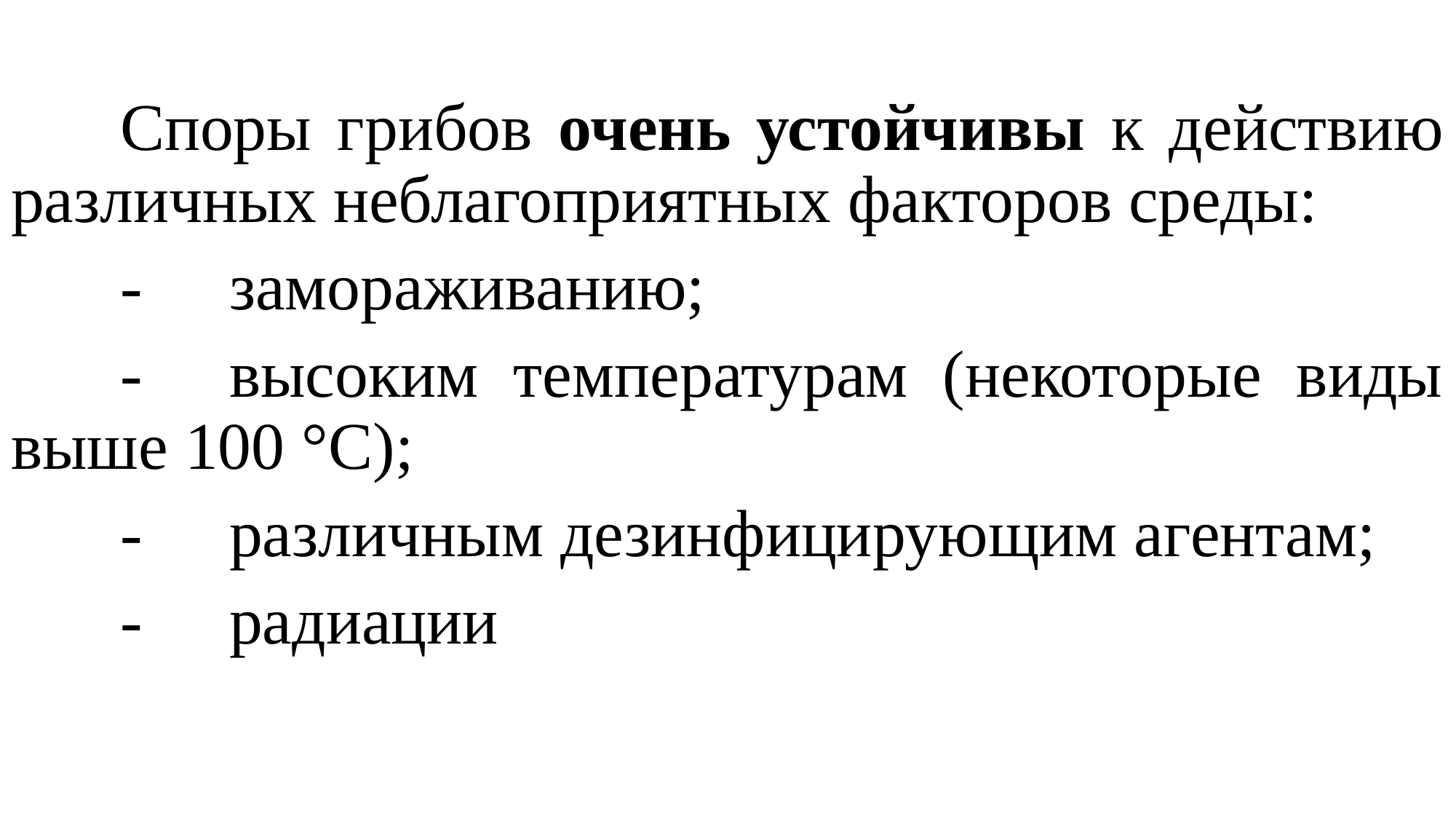

Споры грибов очень устойчивы к действию различных неблагоприятных факторов среды:
	-	замораживанию;
	-	высоким температурам (некоторые виды выше 100 °С);
	-	различным дезинфицирующим агентам;
	-	радиации